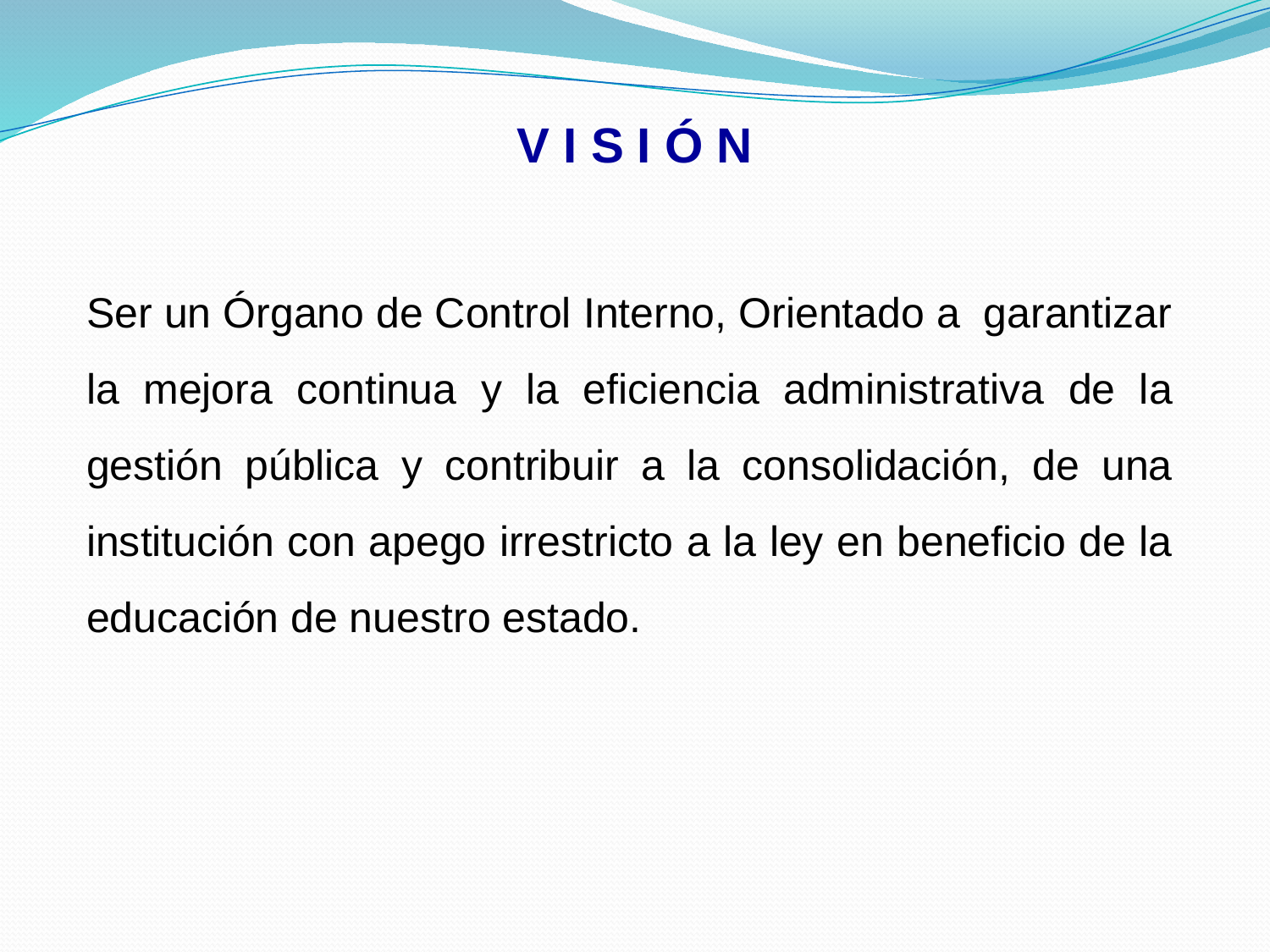

V I S I Ó N

Ser un Órgano de Control Interno, Orientado a  garantizar la mejora continua y la eficiencia administrativa de la gestión pública y contribuir a la consolidación, de una institución con apego irrestricto a la ley en beneficio de la educación de nuestro estado.